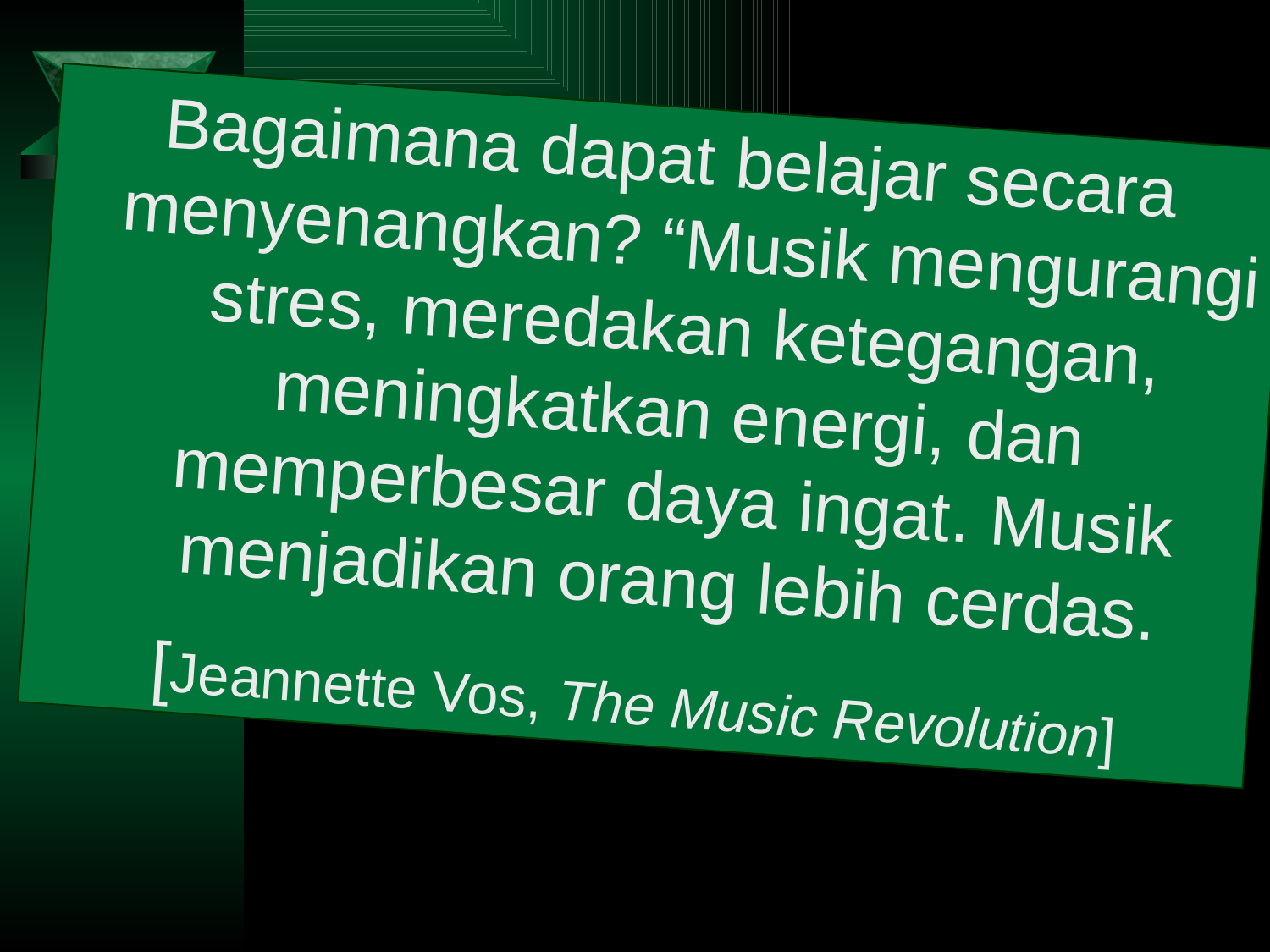

Bagaimana dapat belajar secara menyenangkan? “Musik mengurangi stres, meredakan ketegangan, meningkatkan energi, dan memperbesar daya ingat. Musik menjadikan orang lebih cerdas.
[Jeannette Vos, The Music Revolution]